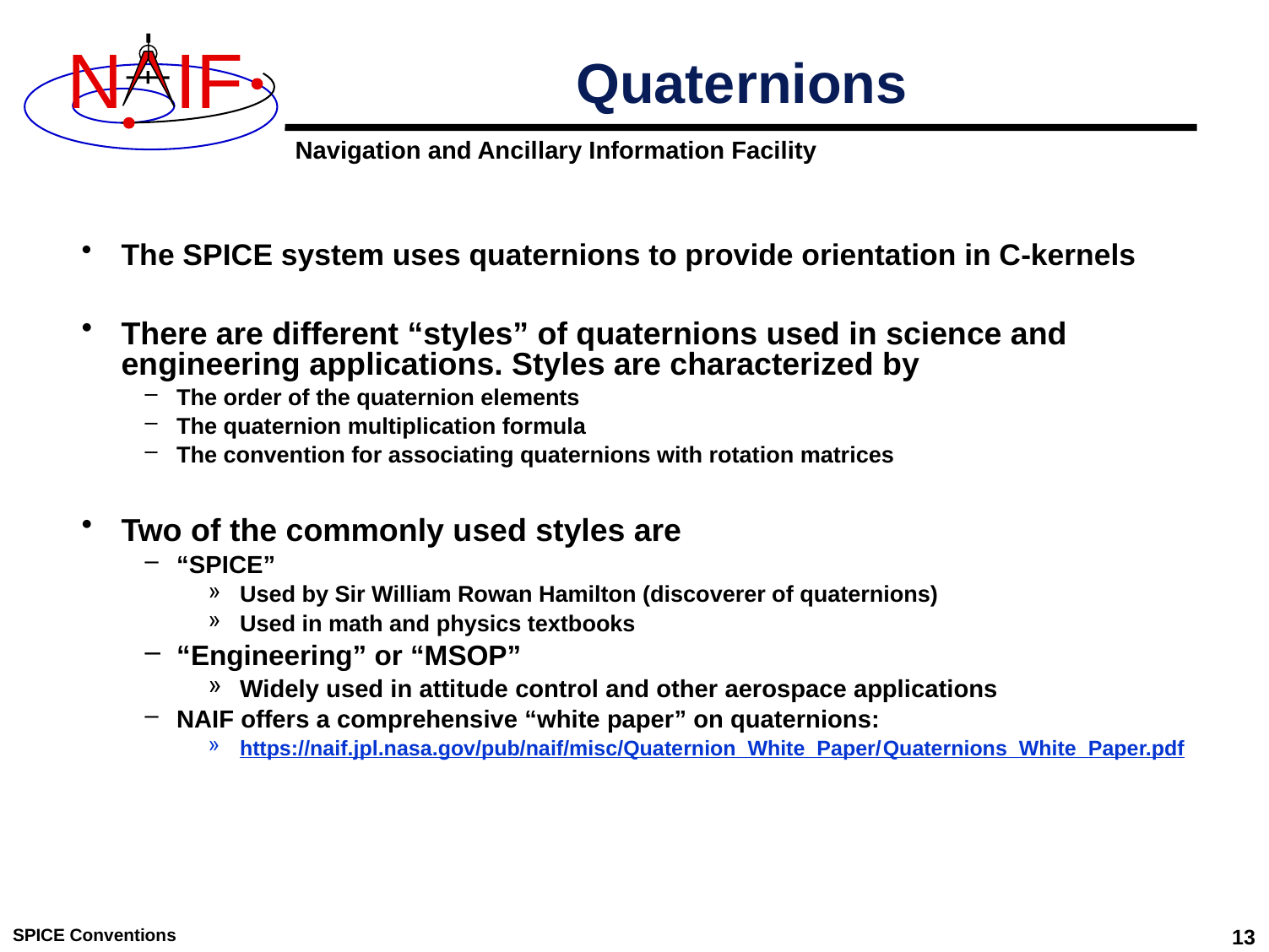

# Quaternions
The SPICE system uses quaternions to provide orientation in C-kernels

There are different “styles” of quaternions used in science and engineering applications. Styles are characterized by
The order of the quaternion elements
The quaternion multiplication formula
The convention for associating quaternions with rotation matrices

Two of the commonly used styles are
“SPICE”
Used by Sir William Rowan Hamilton (discoverer of quaternions)
Used in math and physics textbooks
“Engineering” or “MSOP”
Widely used in attitude control and other aerospace applications
NAIF offers a comprehensive “white paper” on quaternions:
https://naif.jpl.nasa.gov/pub/naif/misc/Quaternion_White_Paper/Quaternions_White_Paper.pdf
SPICE Conventions
13